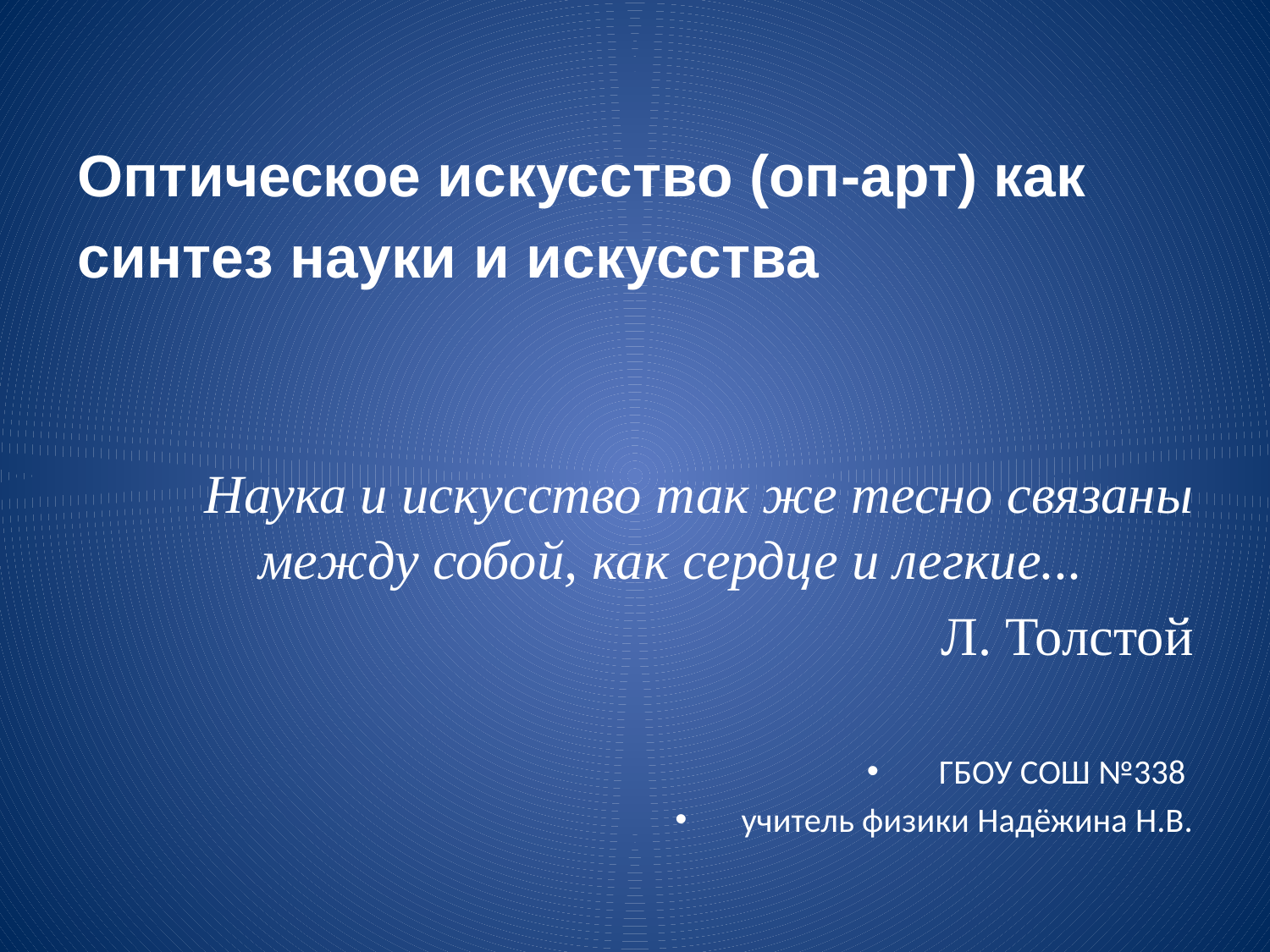

# Оптическое искусство (оп-арт) как синтез науки и искусства

Наука и искусство так же тесно связаны между собой, как сердце и легкие...
Л. Толстой

ГБОУ СОШ №338
учитель физики Надёжина Н.В.